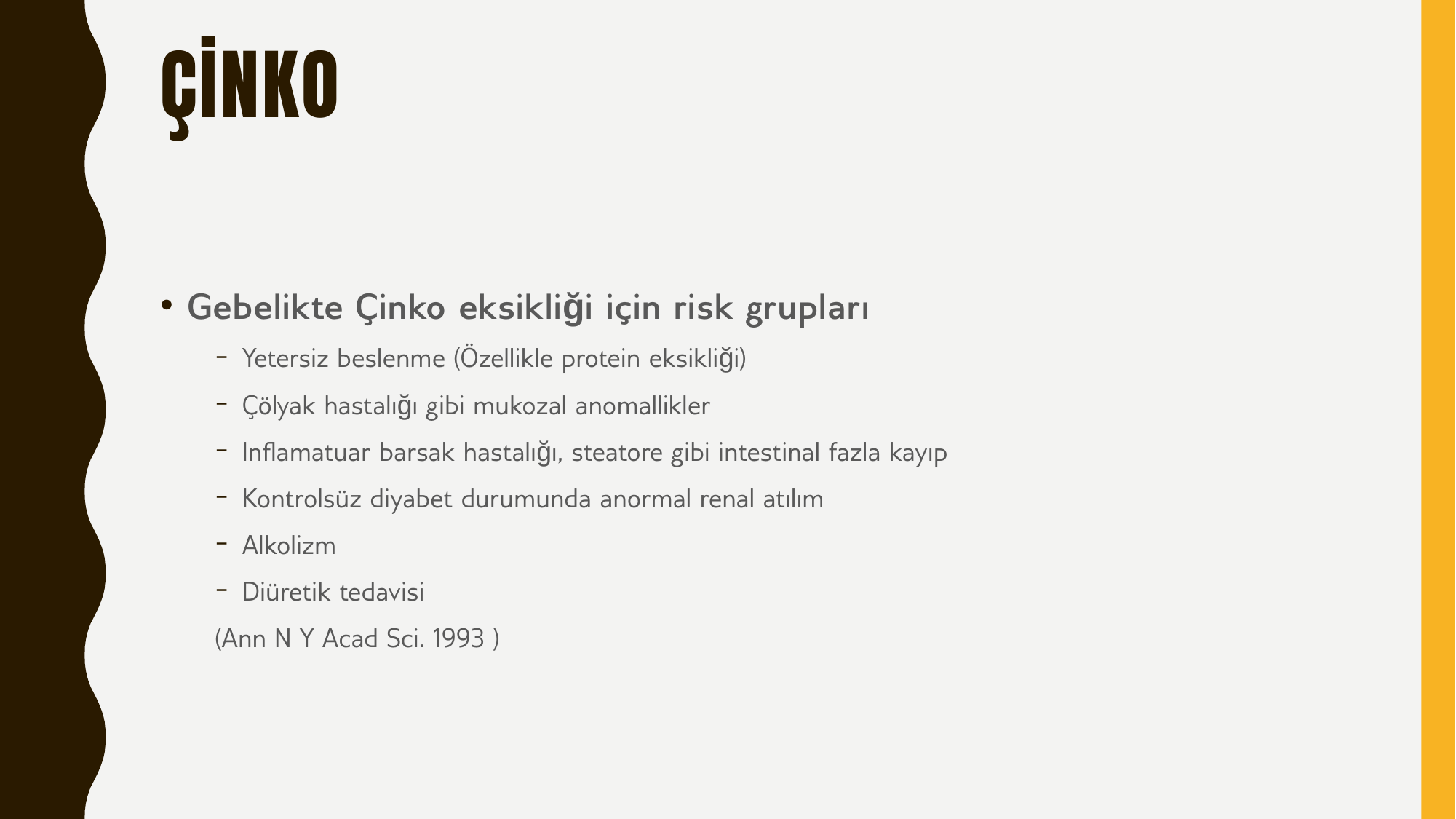

# çinko
Gebelikte Çinko eksikliği için risk grupları
Yetersiz beslenme (Özellikle protein eksikliği)
Çölyak hastalığı gibi mukozal anomallikler
Inflamatuar barsak hastalığı, steatore gibi intestinal fazla kayıp
Kontrolsüz diyabet durumunda anormal renal atılım
Alkolizm
Diüretik tedavisi
(Ann N Y Acad Sci. 1993 )